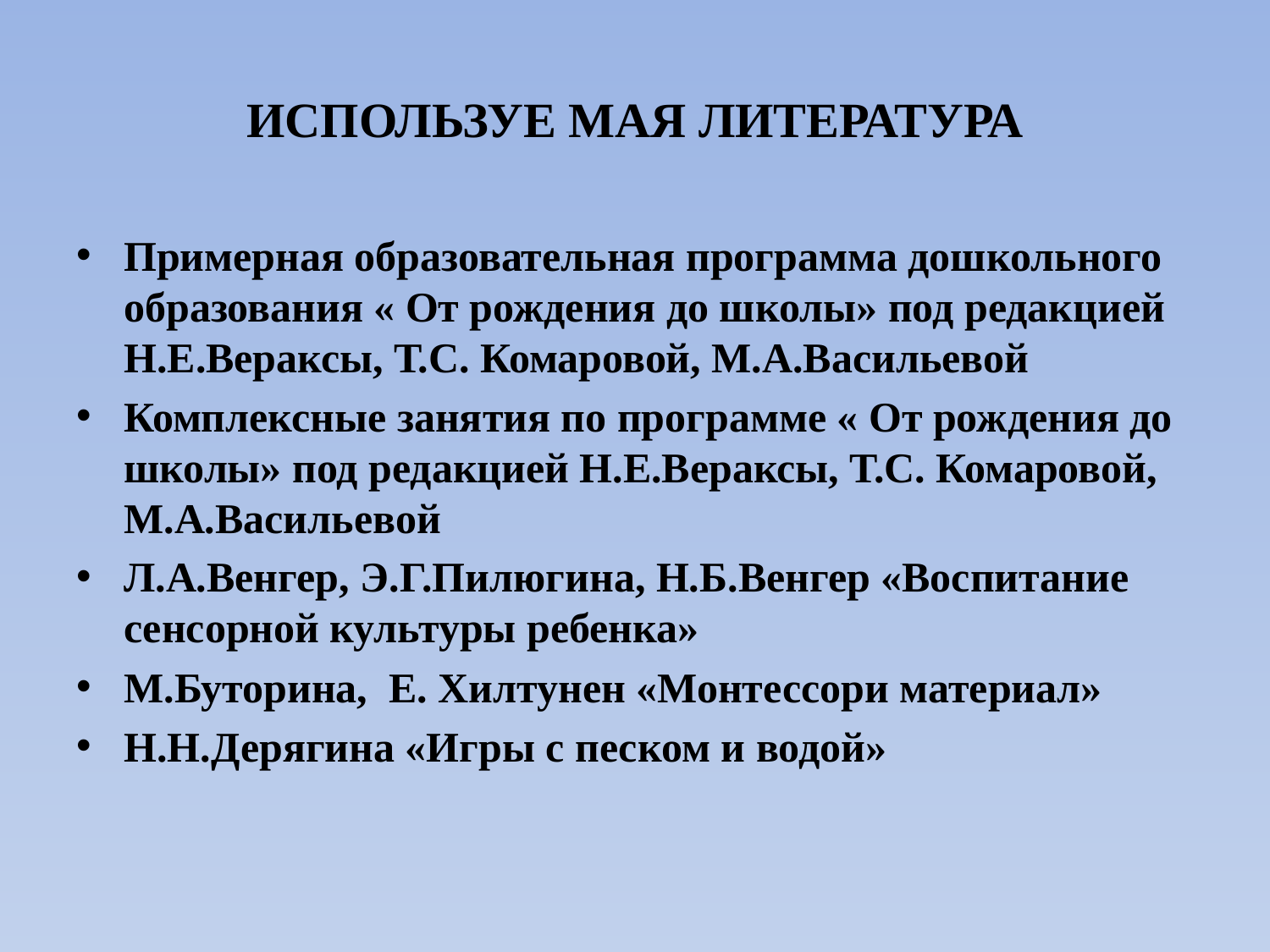

# ИСПОЛЬЗУЕ МАЯ ЛИТЕРАТУРА
Примерная образовательная программа дошкольного образования « От рождения до школы» под редакцией Н.Е.Вераксы, Т.С. Комаровой, М.А.Васильевой
Комплексные занятия по программе « От рождения до школы» под редакцией Н.Е.Вераксы, Т.С. Комаровой, М.А.Васильевой
Л.А.Венгер, Э.Г.Пилюгина, Н.Б.Венгер «Воспитание сенсорной культуры ребенка»
М.Буторина,  Е. Хилтунен «Монтессори материал»
Н.Н.Дерягина «Игры с песком и водой»